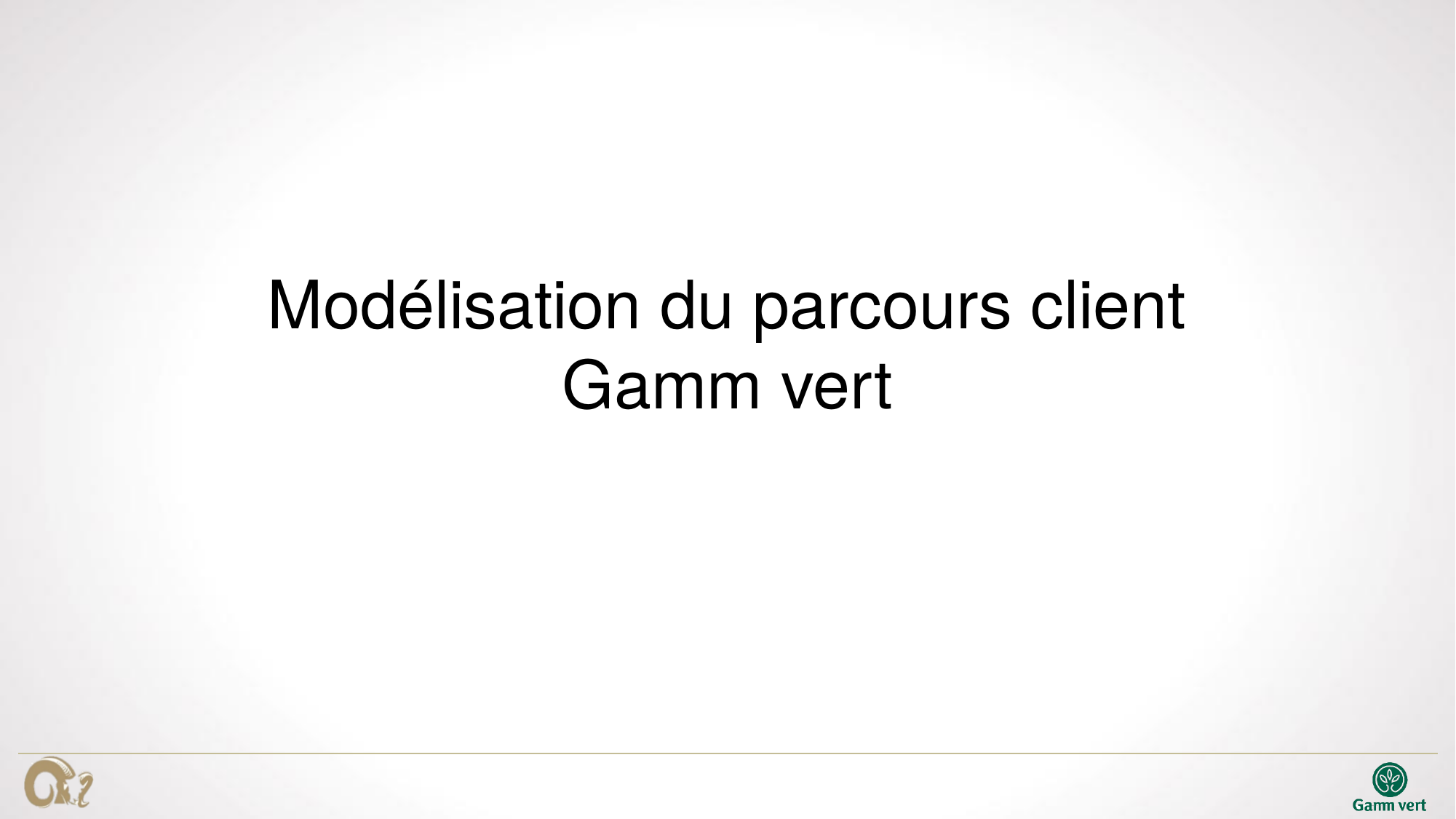

# Modélisation du parcours client Gamm vert